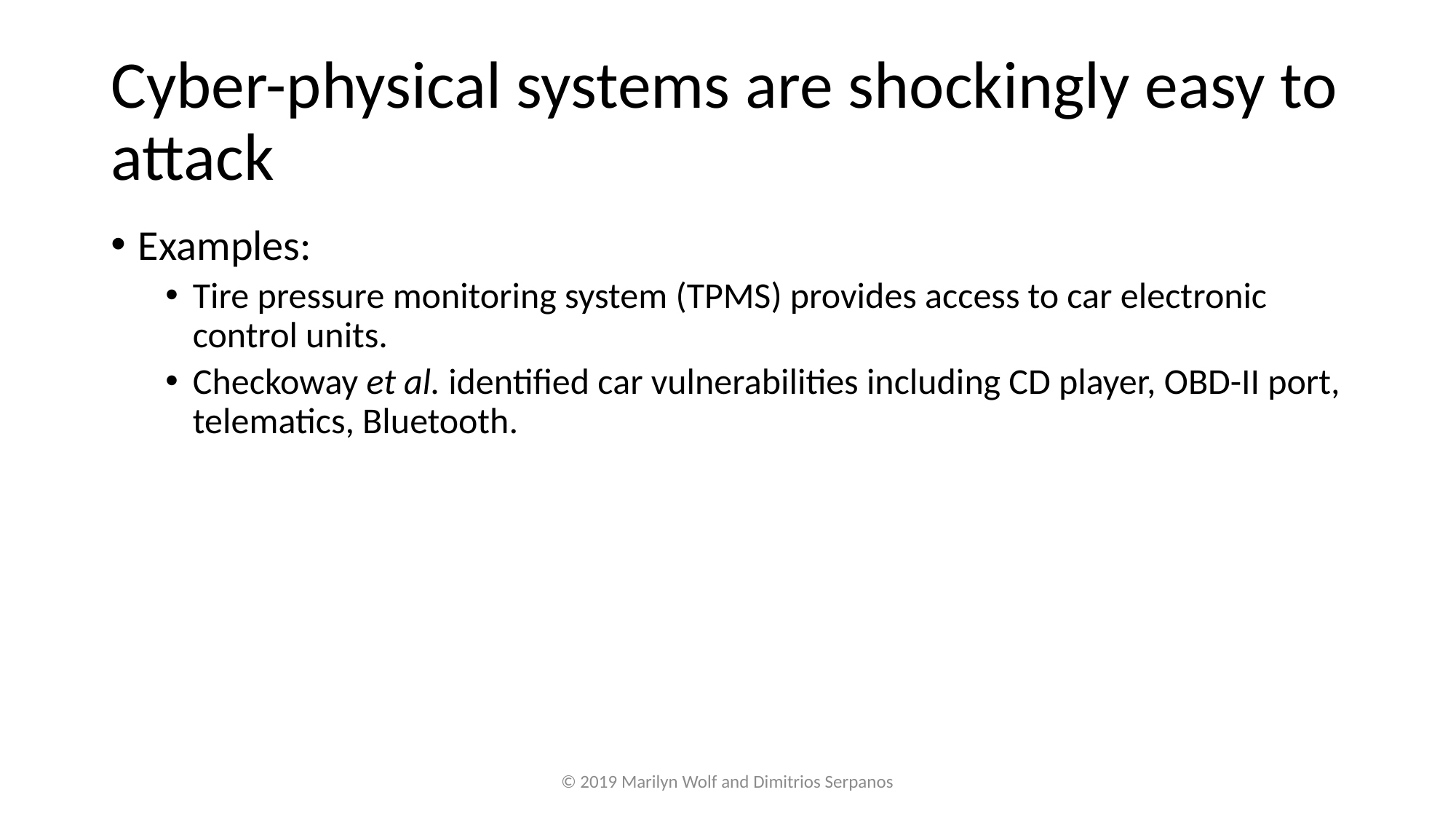

# Cyber-physical systems are shockingly easy to attack
Examples:
Tire pressure monitoring system (TPMS) provides access to car electronic control units.
Checkoway et al. identified car vulnerabilities including CD player, OBD-II port, telematics, Bluetooth.
© 2019 Marilyn Wolf and Dimitrios Serpanos